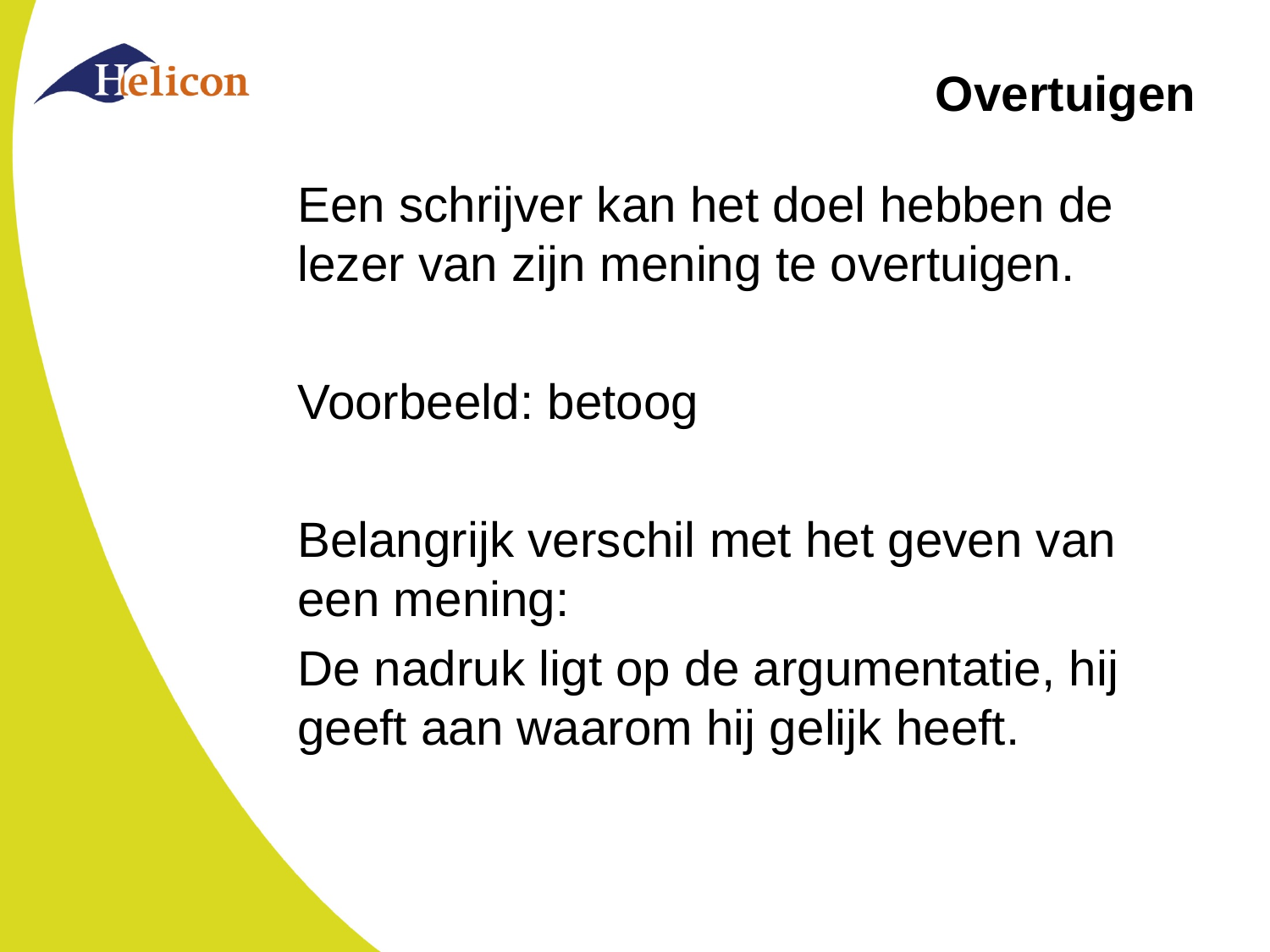

# Overtuigen
Een schrijver kan het doel hebben de lezer van zijn mening te overtuigen.

Voorbeeld: betoog

Belangrijk verschil met het geven van een mening:
De nadruk ligt op de argumentatie, hij geeft aan waarom hij gelijk heeft.